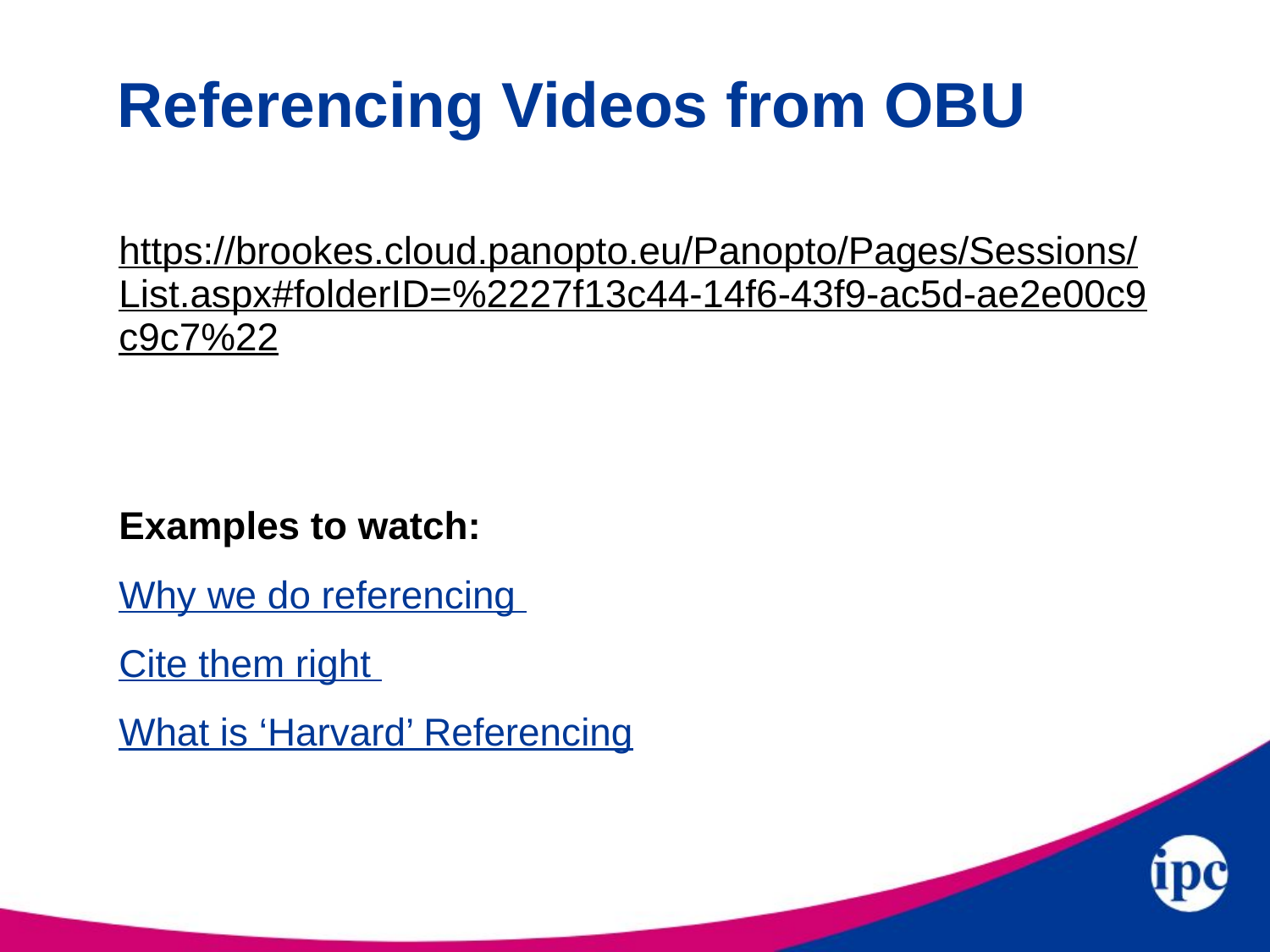

# Referencing Videos from OBU
https://brookes.cloud.panopto.eu/Panopto/Pages/Sessions/List.aspx#folderID=%2227f13c44-14f6-43f9-ac5d-ae2e00c9c9c7%22

Examples to watch:
Why we do referencing
Cite them right
What is ‘Harvard’ Referencing